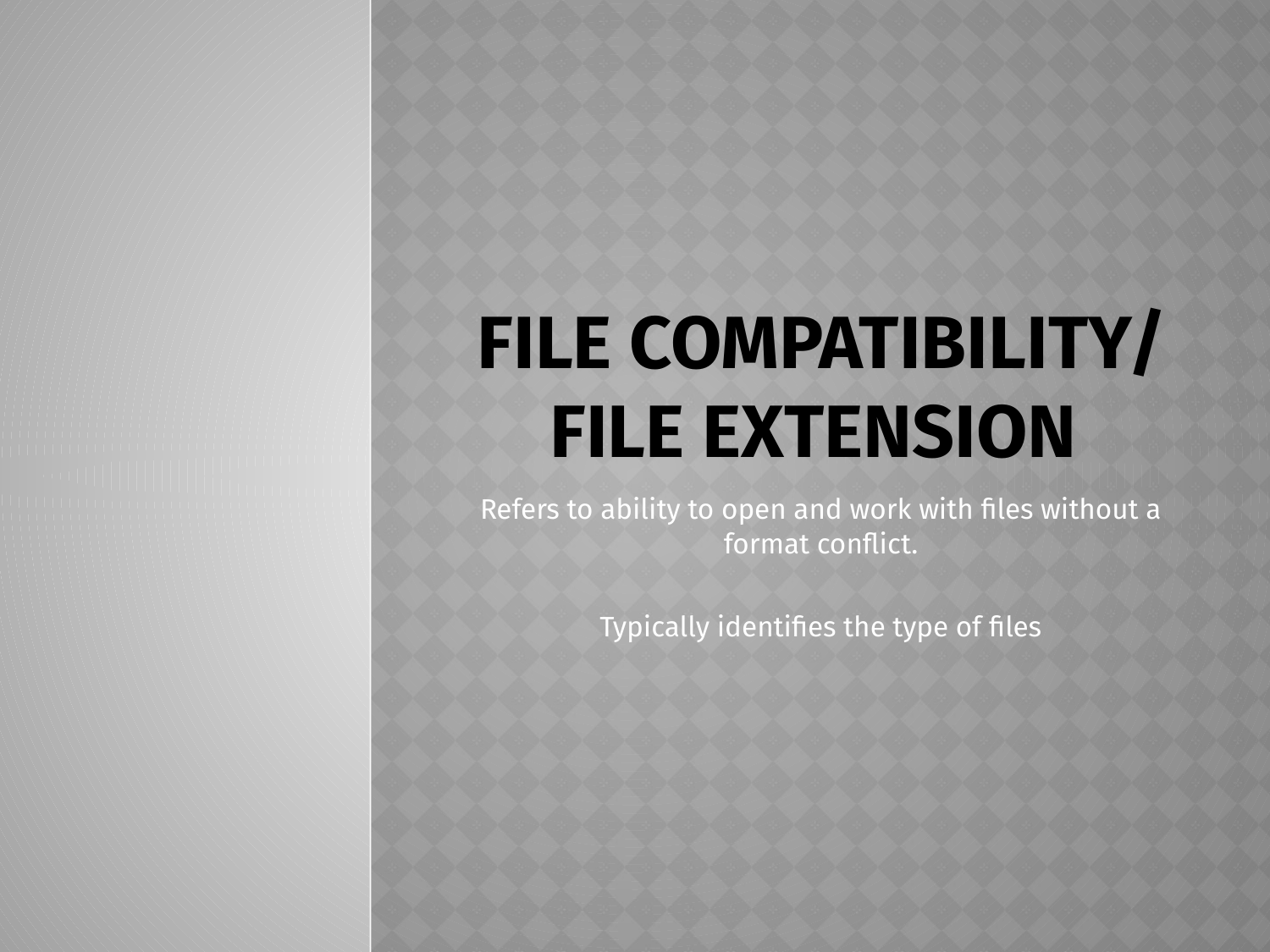

# File compatibility/ file extension
Refers to ability to open and work with files without a format conflict.

Typically identifies the type of files